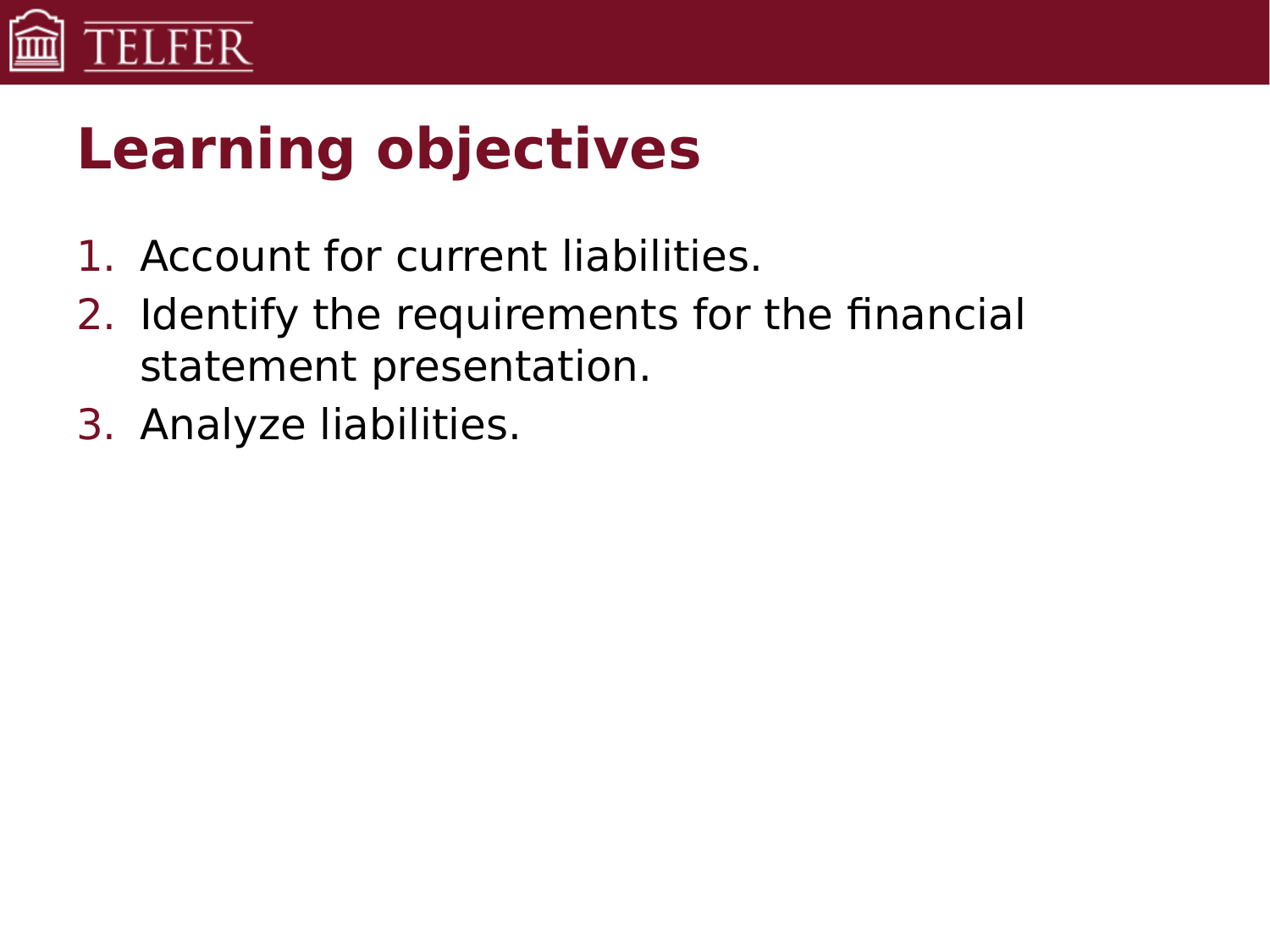

# Learning objectives
Account for current liabilities.
Identify the requirements for the financial statement presentation.
Analyze liabilities.